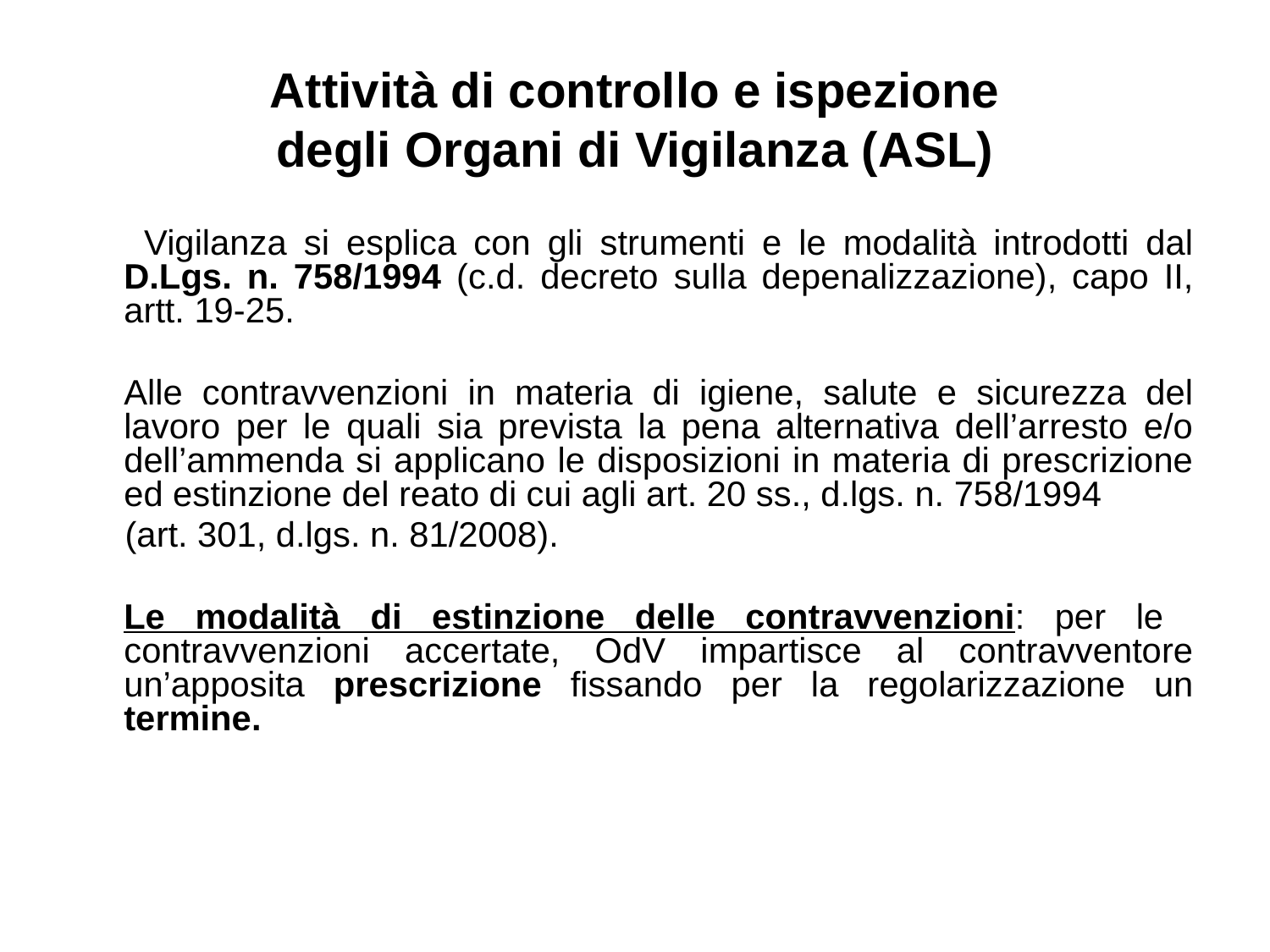

# Attività di controllo e ispezione degli Organi di Vigilanza (ASL)
    Vigilanza si esplica con gli strumenti e le modalità introdotti dal D.Lgs. n. 758/1994 (c.d. decreto sulla depenalizzazione), capo II, artt. 19-25.

	Alle contravvenzioni in materia di igiene, salute e sicurezza del lavoro per le quali sia prevista la pena alternativa dell’arresto e/o dell’ammenda si applicano le disposizioni in materia di prescrizione ed estinzione del reato di cui agli art. 20 ss., d.lgs. n. 758/1994
     (art. 301, d.lgs. n. 81/2008).

	Le modalità di estinzione delle contravvenzioni: per le  contravvenzioni accertate, OdV impartisce al contravventore un’apposita prescrizione fissando per la regolarizzazione un termine.